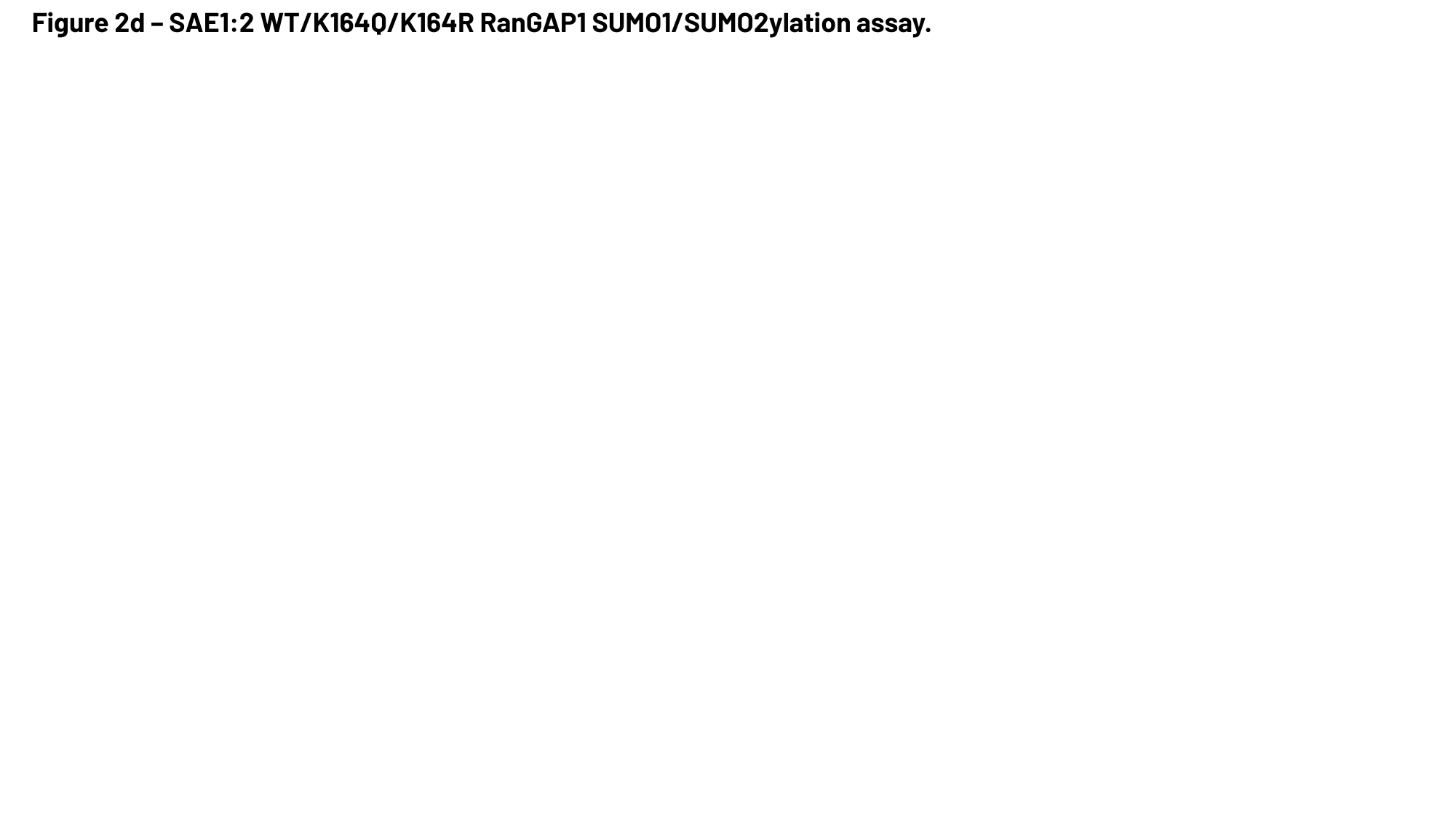

Figure 2d – SAE1:2 WT/K164Q/K164R RanGAP1 SUMO1/SUMO2ylation assay.